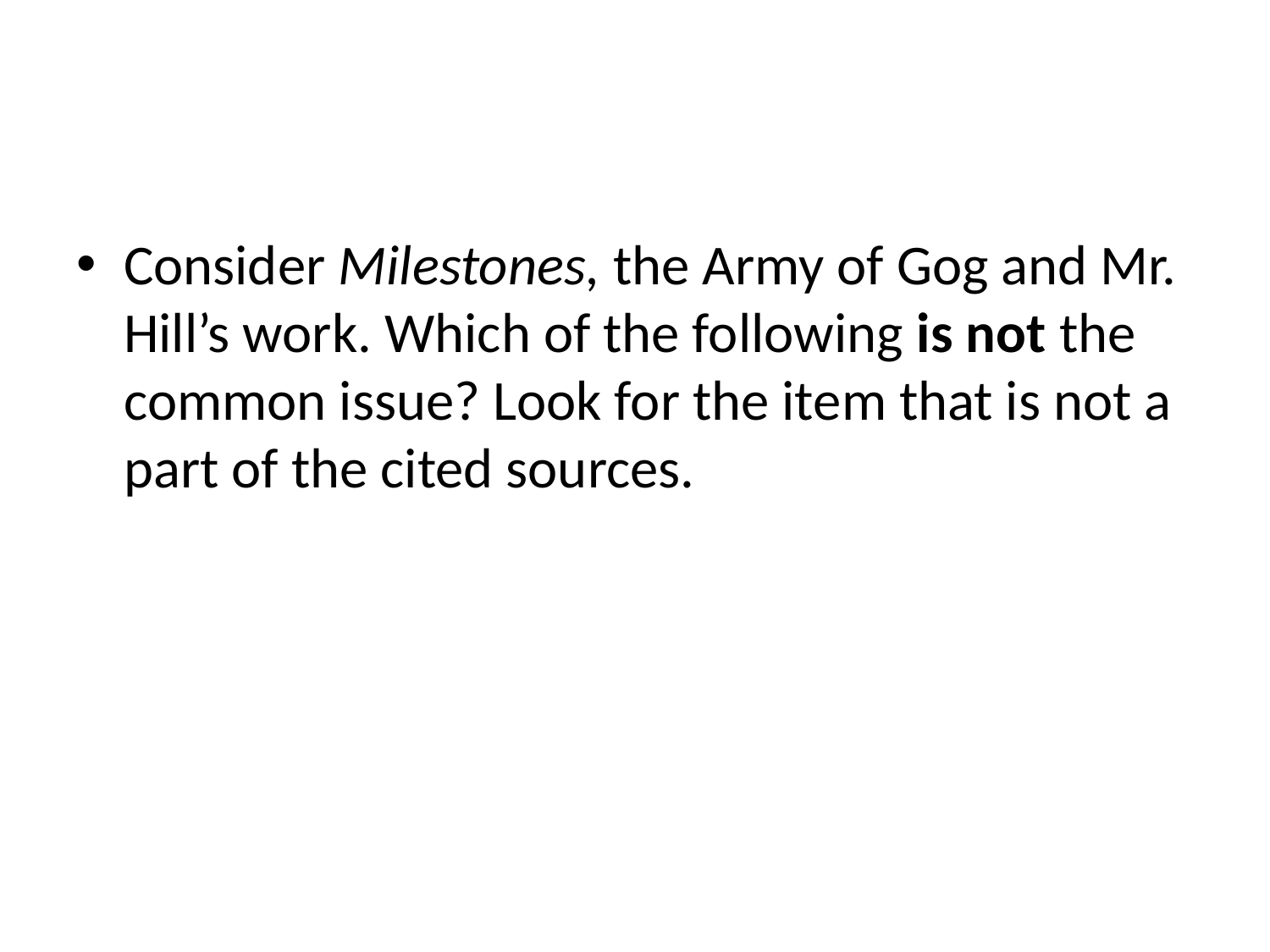

#
Consider Milestones, the Army of Gog and Mr. Hill’s work. Which of the following is not the common issue? Look for the item that is not a part of the cited sources.